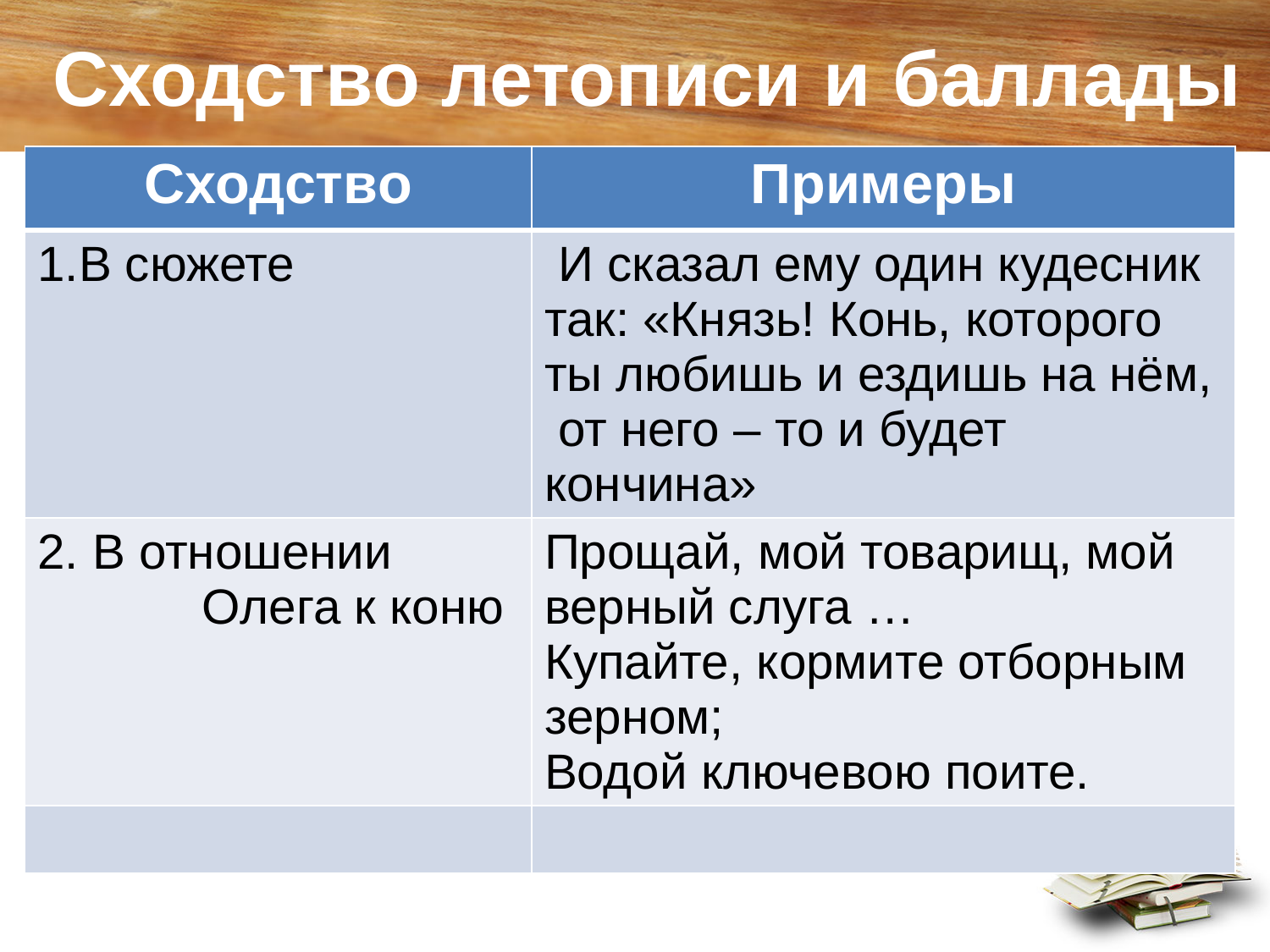

Сходство летописи и баллады
| Сходство | Примеры |
| --- | --- |
| 1.В сюжете | И сказал ему один кудесник так: «Князь! Конь, которого ты любишь и ездишь на нём, от него – то и будет кончина» |
| 2. В отношении Олега к коню | Прощай, мой товарищ, мой верный слуга … Купайте, кормите отборным зерном; Водой ключевою поите. |
|  |  |